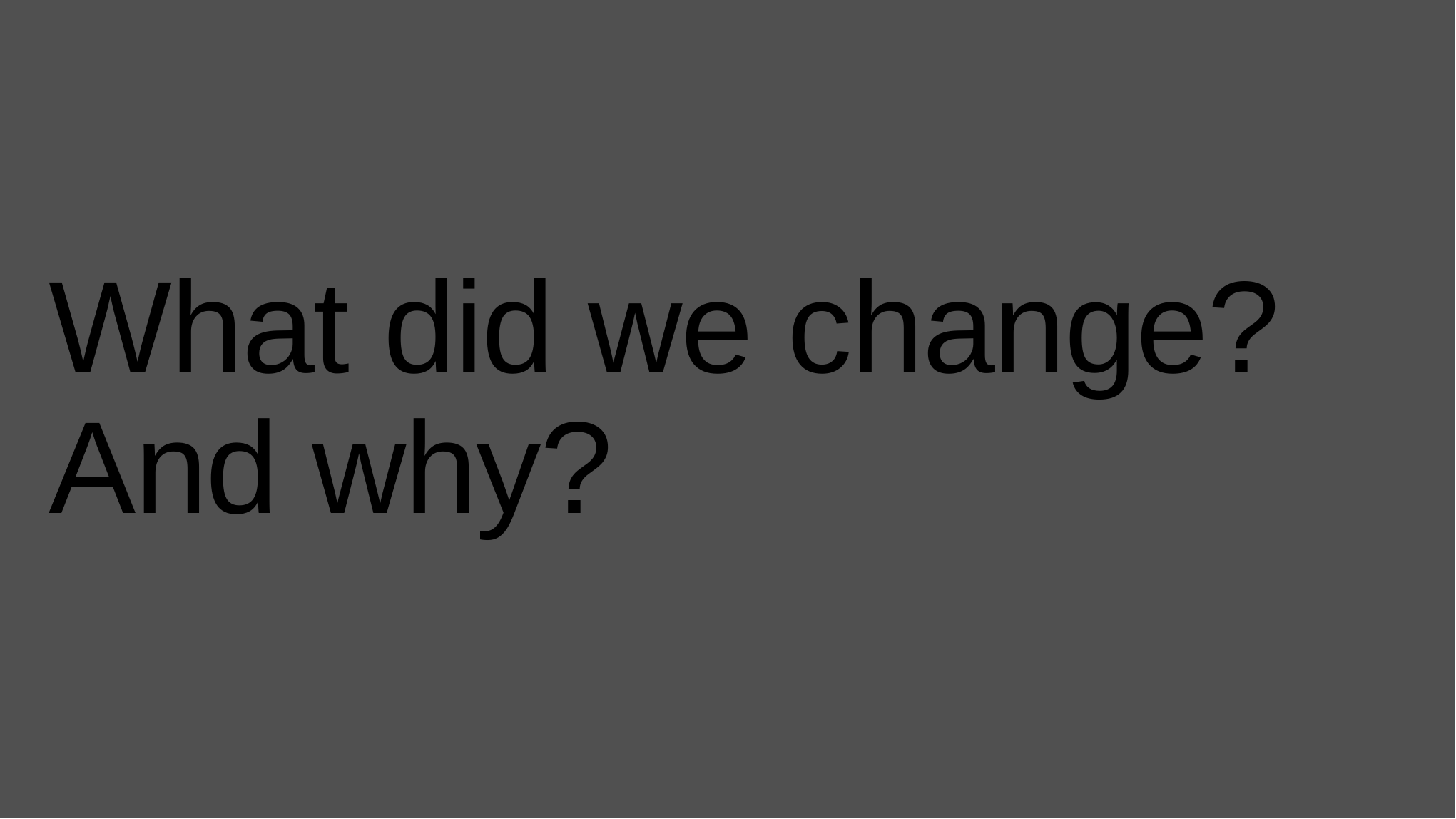

# What did we change? And why?